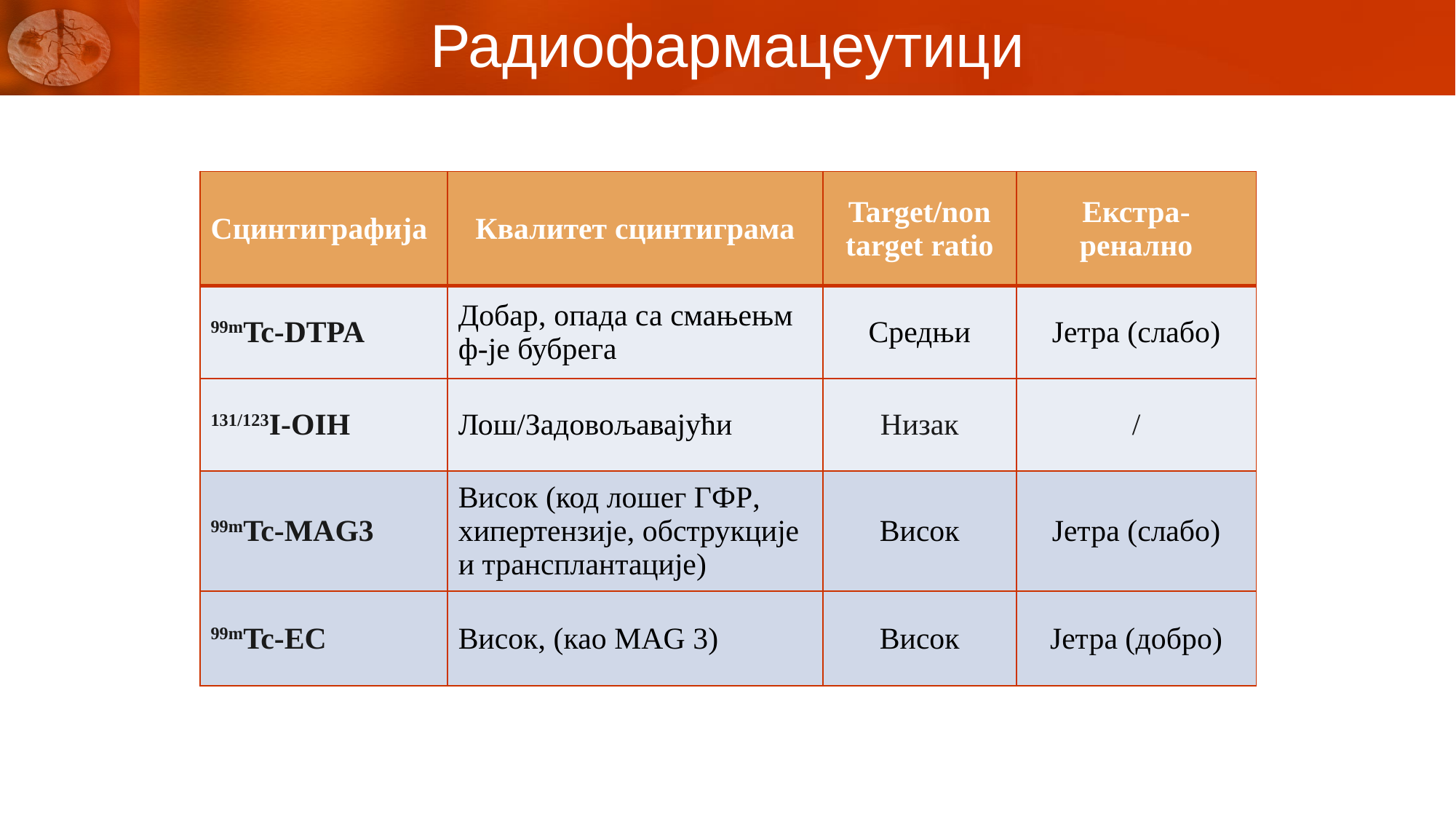

Радиофармацеутици
| Сцинтиграфија | Квалитет сцинтиграма | Target/non target ratio | Екстра-ренално |
| --- | --- | --- | --- |
| 99mTc-DTPA | Добар, опада са смањењм ф-је бубрега | Средњи | Јетра (слабо) |
| 131/123I-OIH | Лош/Задовољавајући | Низак | / |
| 99mTc-MAG3 | Висок (код лошег ГФР, хипертензије, обструкције и трансплантације) | Висок | Јетра (слабо) |
| 99mTc-EC | Висок, (као MAG 3) | Висок | Јетра (добро) |